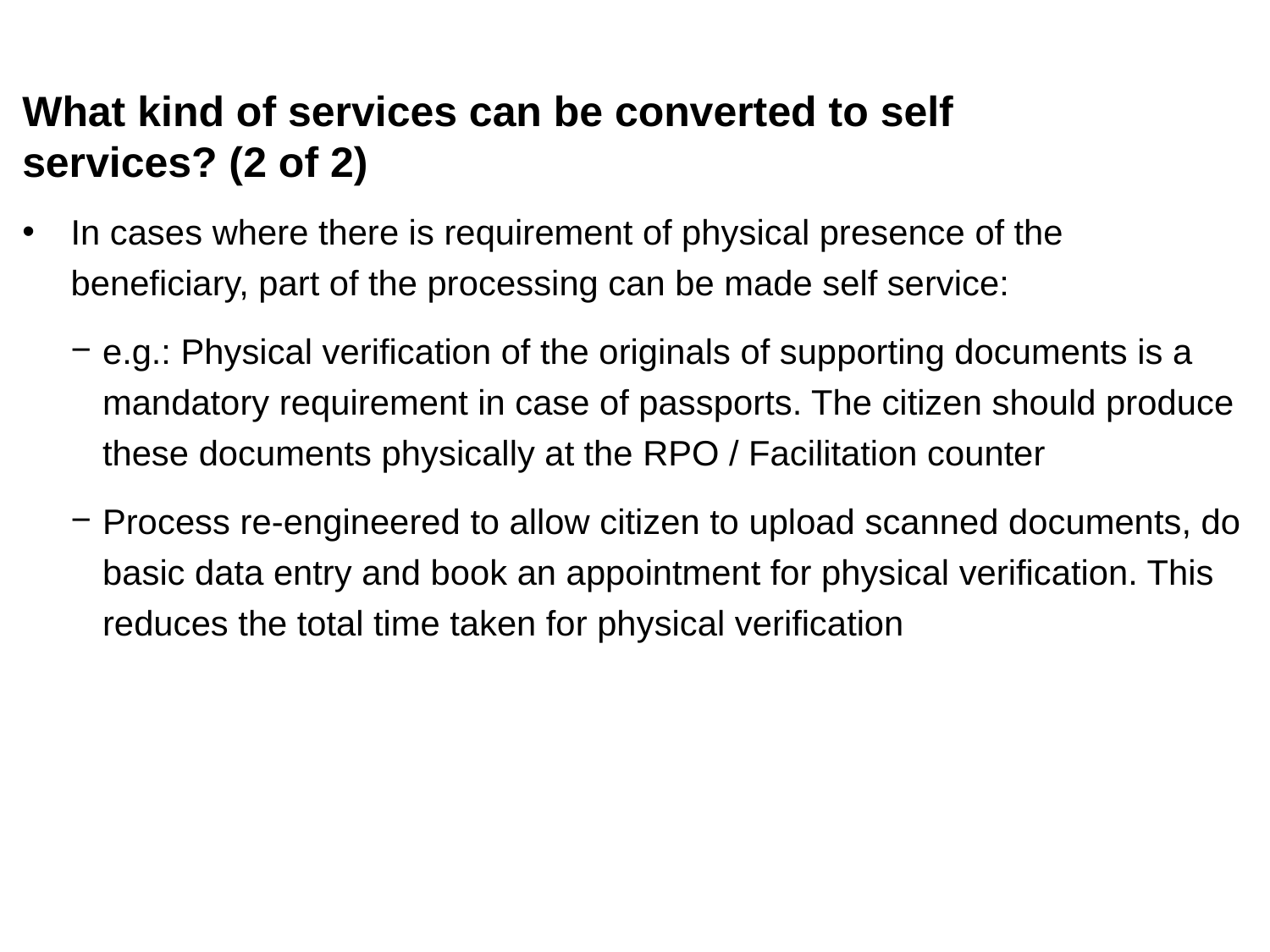

# What kind of services can be converted to self services? (2 of 2)
In cases where there is requirement of physical presence of the beneficiary, part of the processing can be made self service:
e.g.: Physical verification of the originals of supporting documents is a mandatory requirement in case of passports. The citizen should produce these documents physically at the RPO / Facilitation counter
Process re-engineered to allow citizen to upload scanned documents, do basic data entry and book an appointment for physical verification. This reduces the total time taken for physical verification